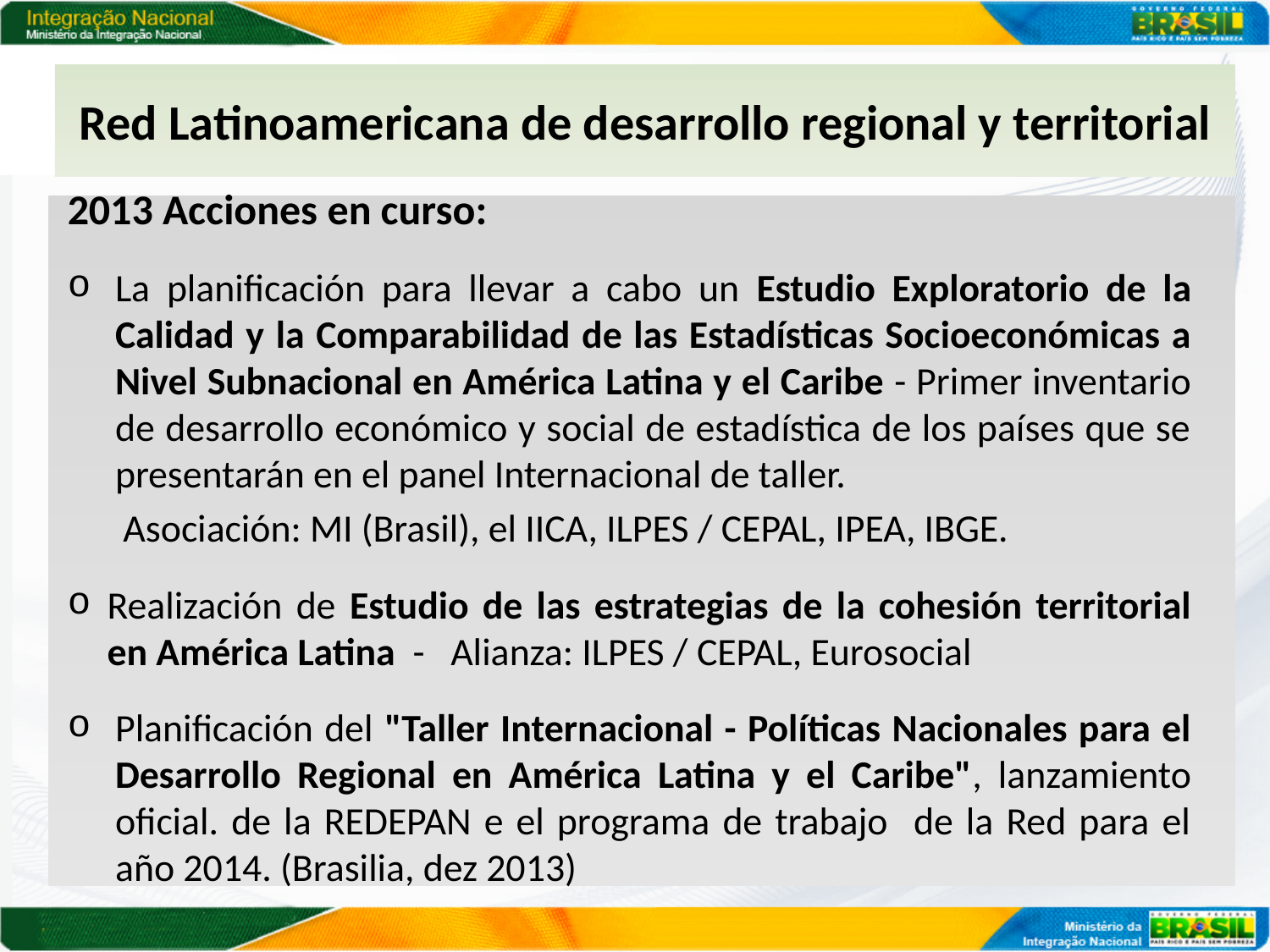

#
Red Latinoamericana de desarrollo regional y territorial
2013 Acciones en curso:

La planificación para llevar a cabo un Estudio Exploratorio de la Calidad y la Comparabilidad de las Estadísticas Socioeconómicas a Nivel Subnacional en América Latina y el Caribe - Primer inventario de desarrollo económico y social de estadística de los países que se presentarán en el panel Internacional de taller.
Asociación: MI (Brasil), el IICA, ILPES / CEPAL, IPEA, IBGE.

Realización de Estudio de las estrategias de la cohesión territorial en América Latina  -   Alianza: ILPES / CEPAL, Eurosocial

Planificación del "Taller Internacional - Políticas Nacionales para el Desarrollo Regional en América Latina y el Caribe", lanzamiento oficial. de la REDEPAN e el programa de trabajo  de la Red para el año 2014. (Brasilia, dez 2013)